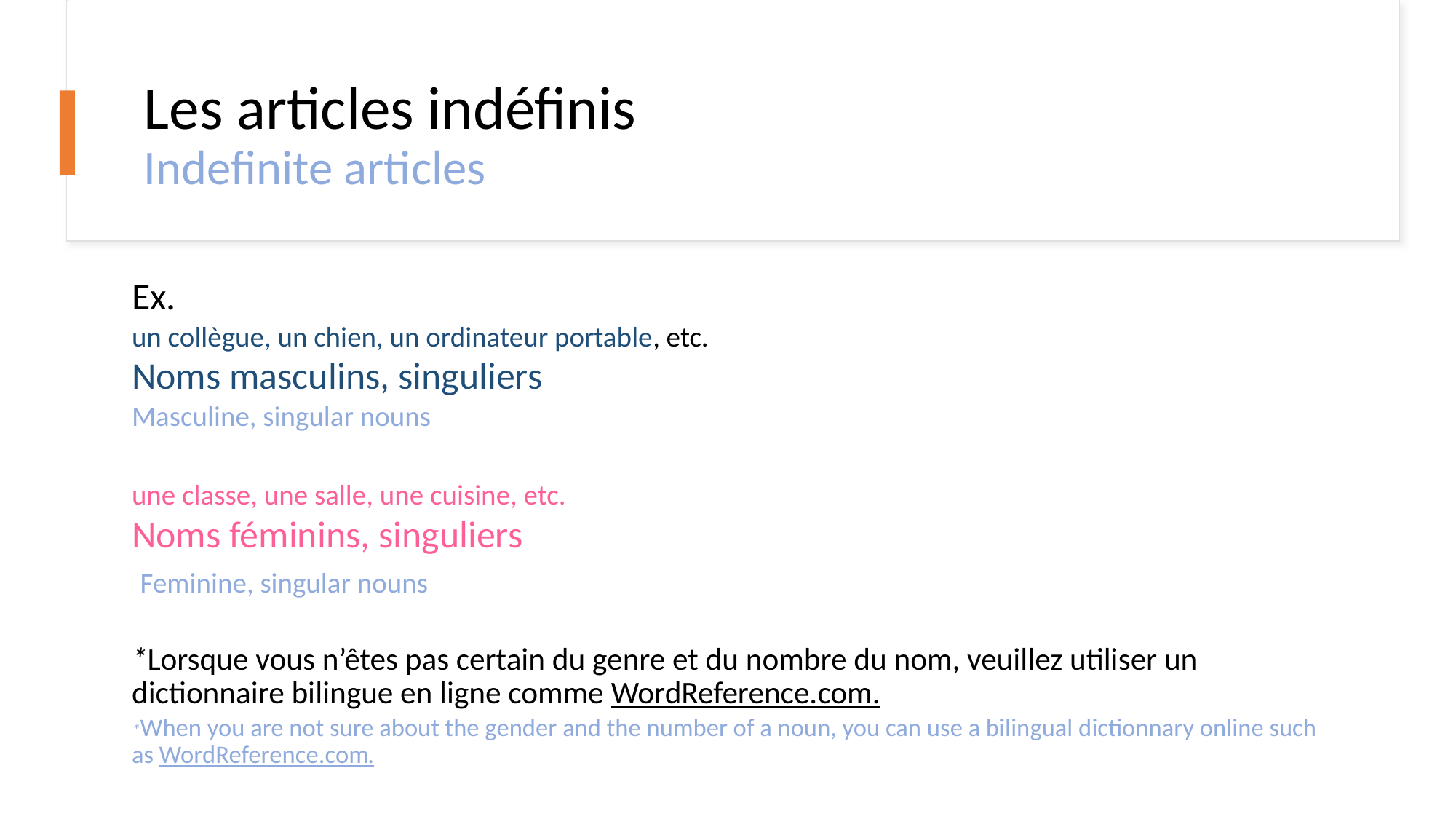

# Les articles indéfinis Indefinite articles

Ex.
un collègue, un chien, un ordinateur portable, etc.
Noms masculins, singuliers
Masculine, singular nouns

une classe, une salle, une cuisine, etc.
Noms féminins, singuliers
 Feminine, singular nouns

*Lorsque vous n’êtes pas certain du genre et du nombre du nom, veuillez utiliser un dictionnaire bilingue en ligne comme WordReference.com.
*When you are not sure about the gender and the number of a noun, you can use a bilingual dictionnary online such as WordReference.com.

22